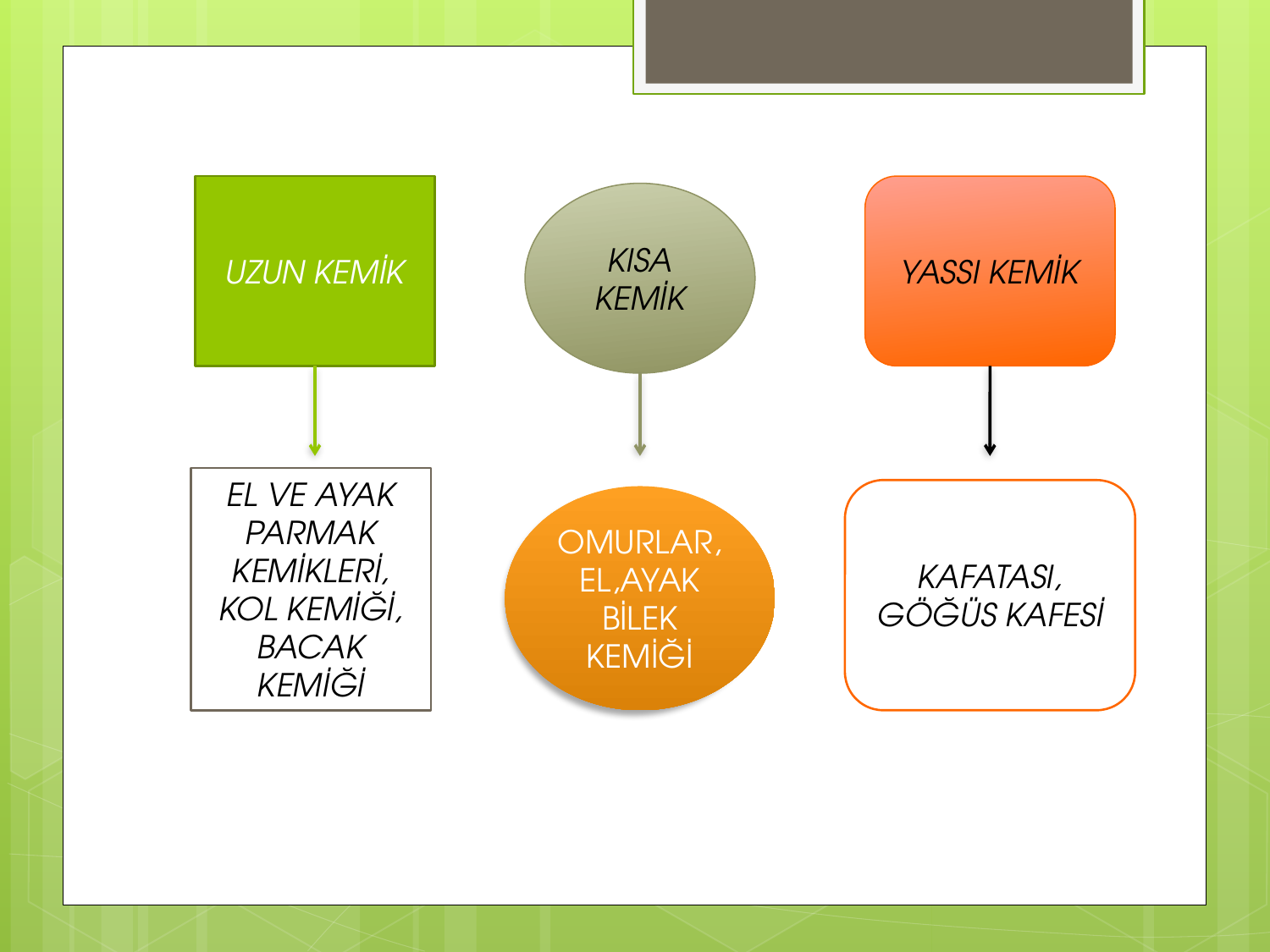

#
UZUN KEMİK
YASSI KEMİK
KISA KEMİK
EL VE AYAK PARMAK KEMİKLERİ,
KOL KEMİĞİ,
BACAK KEMİĞİ
KAFATASI,
GÖĞÜS KAFESİ
OMURLAR,
EL,AYAK BİLEK KEMİĞİ